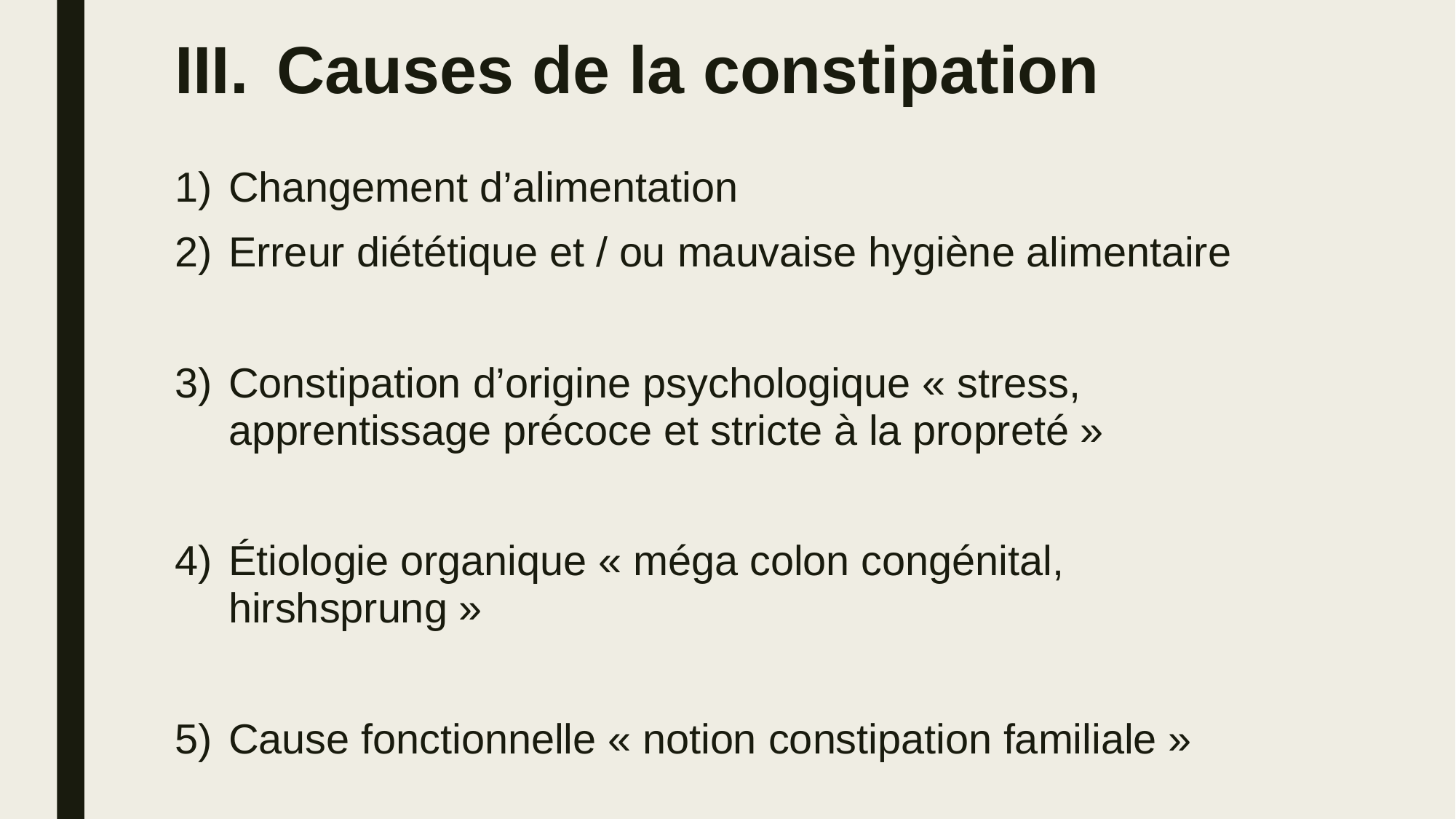

# Causes de la constipation
Changement d’alimentation
Erreur diététique et / ou mauvaise hygiène alimentaire

Constipation d’origine psychologique « stress, apprentissage précoce et stricte à la propreté »

Étiologie organique « méga colon congénital, hirshsprung »

Cause fonctionnelle « notion constipation familiale »